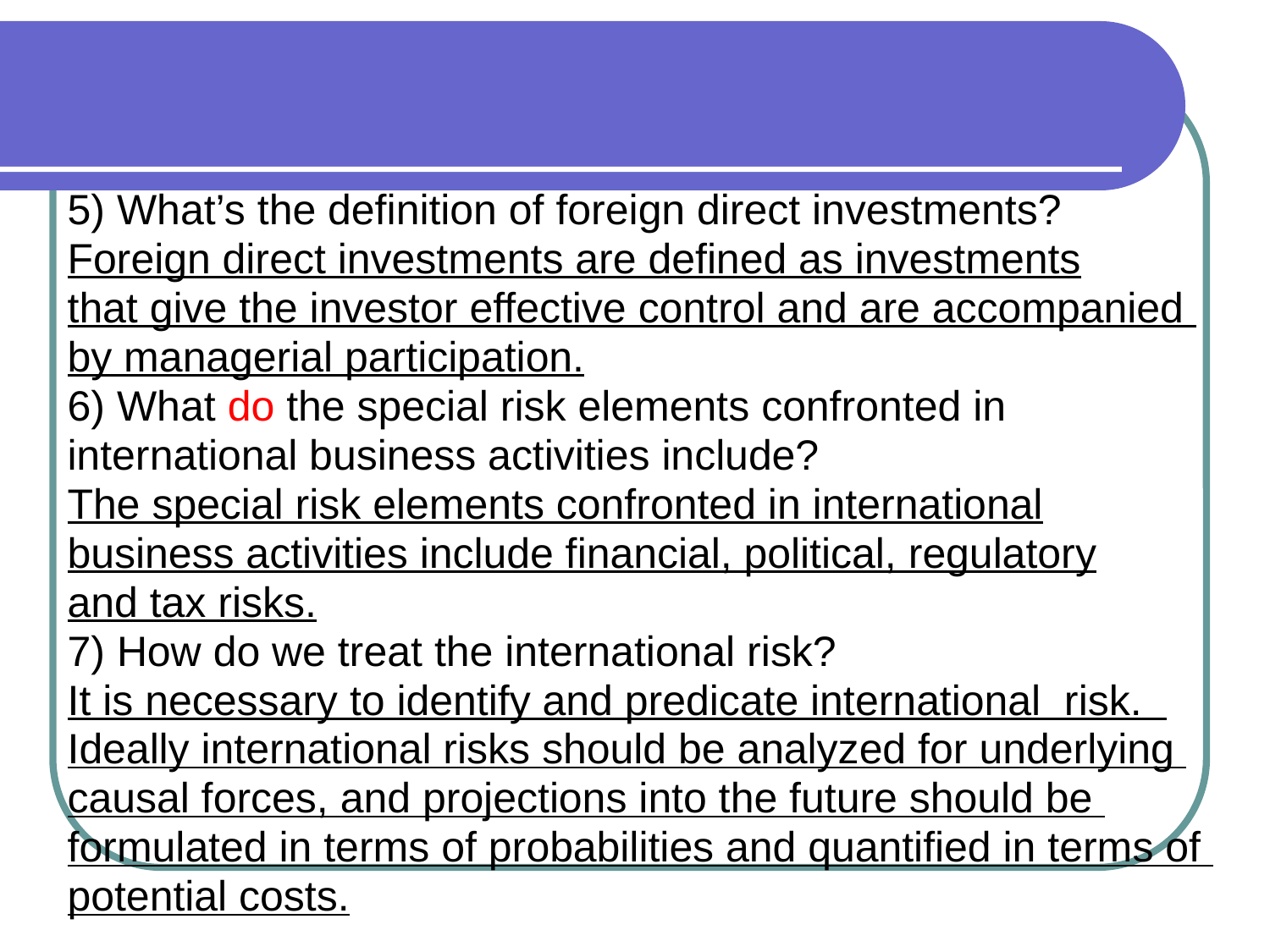

5) What’s the definition of foreign direct investments?
Foreign direct investments are defined as investments
that give the investor effective control and are accompanied
by managerial participation.
6) What do the special risk elements confronted in
international business activities include?
The special risk elements confronted in international
business activities include financial, political, regulatory
and tax risks.
7) How do we treat the international risk?
It is necessary to identify and predicate international  risk.
Ideally international risks should be analyzed for underlying
causal forces, and projections into the future should be
formulated in terms of probabilities and quantified in terms of
potential costs.